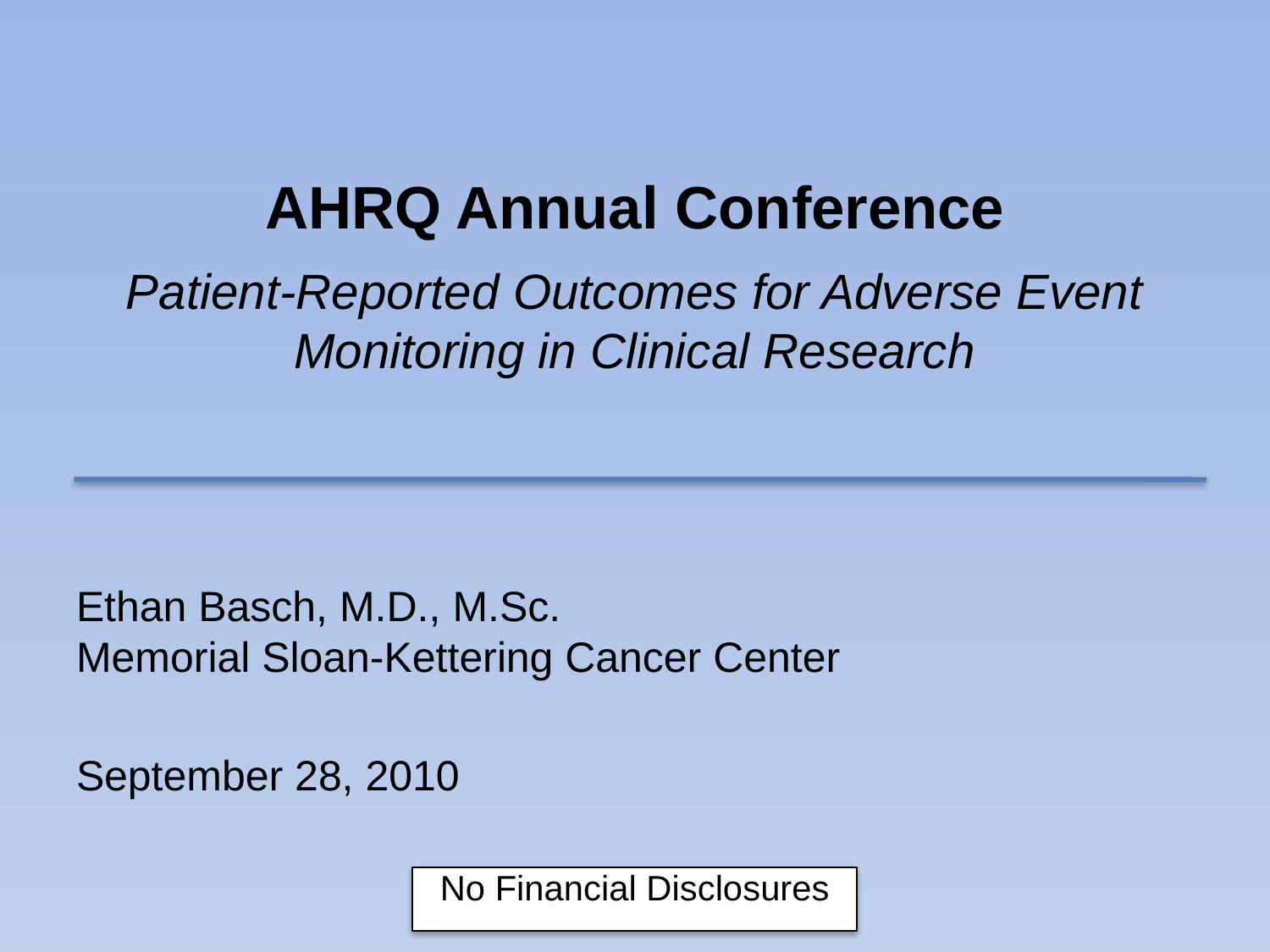

# AHRQ Annual Conference Patient-Reported Outcomes for Adverse Event Monitoring in Clinical Research

Ethan Basch, M.D., M.Sc.
Memorial Sloan-Kettering Cancer Center

September 28, 2010

No Financial Disclosures